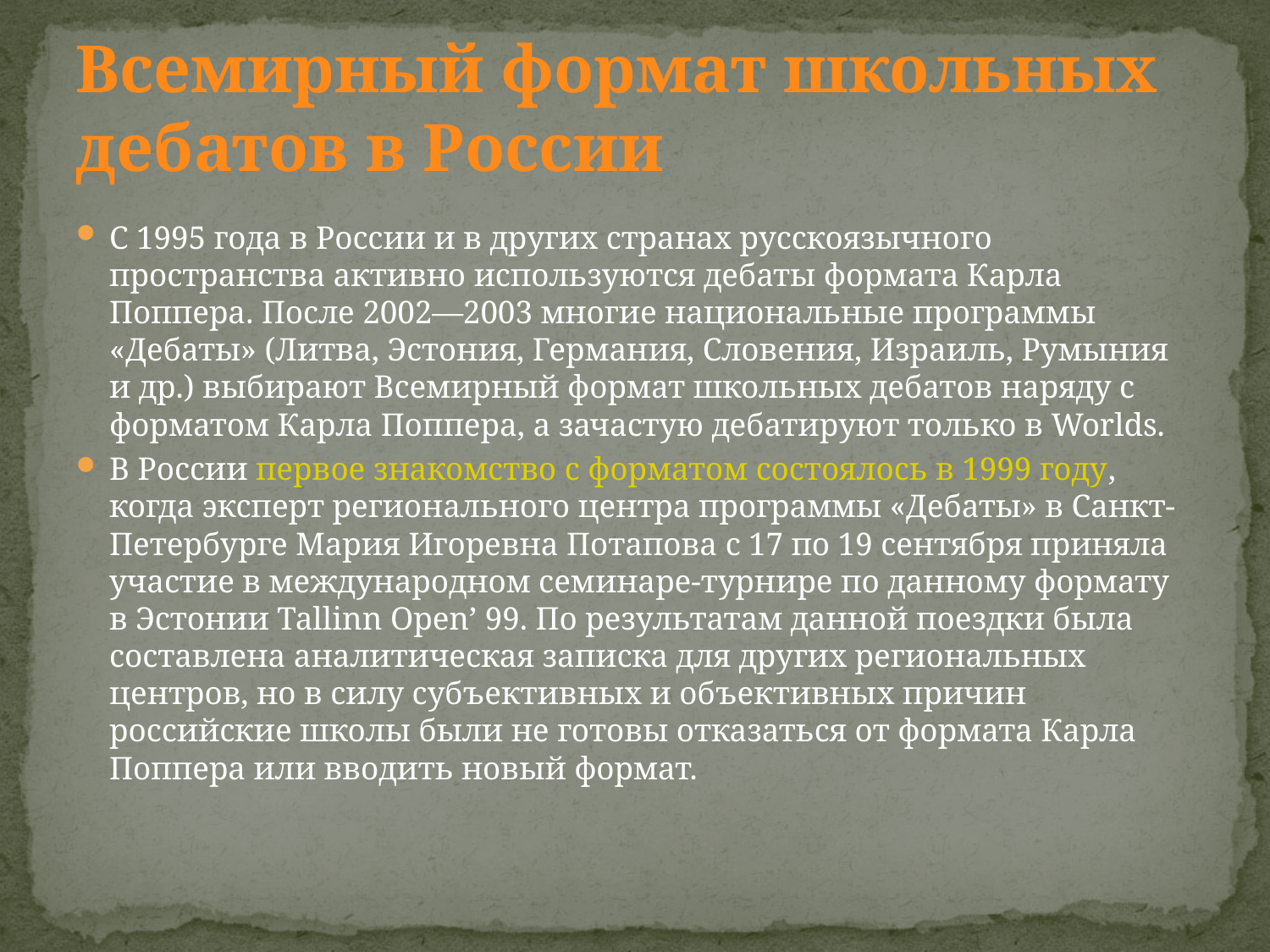

# Всемирный формат школьных дебатов в России
С 1995 года в России и в других странах русскоязычного пространства активно используются дебаты формата Карла Поппера. После 2002—2003 многие национальные программы «Дебаты» (Литва, Эстония, Германия, Словения, Израиль, Румыния и др.) выбирают Всемирный формат школьных дебатов наряду с форматом Карла Поппера, а зачастую дебатируют только в Worlds.
В России первое знакомство с форматом состоялось в 1999 году, когда эксперт регионального центра программы «Дебаты» в Санкт-Петербурге Мария Игоревна Потапова с 17 по 19 сентября приняла участие в международном семинаре-турнире по данному формату в Эстонии Tallinn Open’ 99. По результатам данной поездки была составлена аналитическая записка для других региональных центров, но в силу субъективных и объективных причин российские школы были не готовы отказаться от формата Карла Поппера или вводить новый формат.